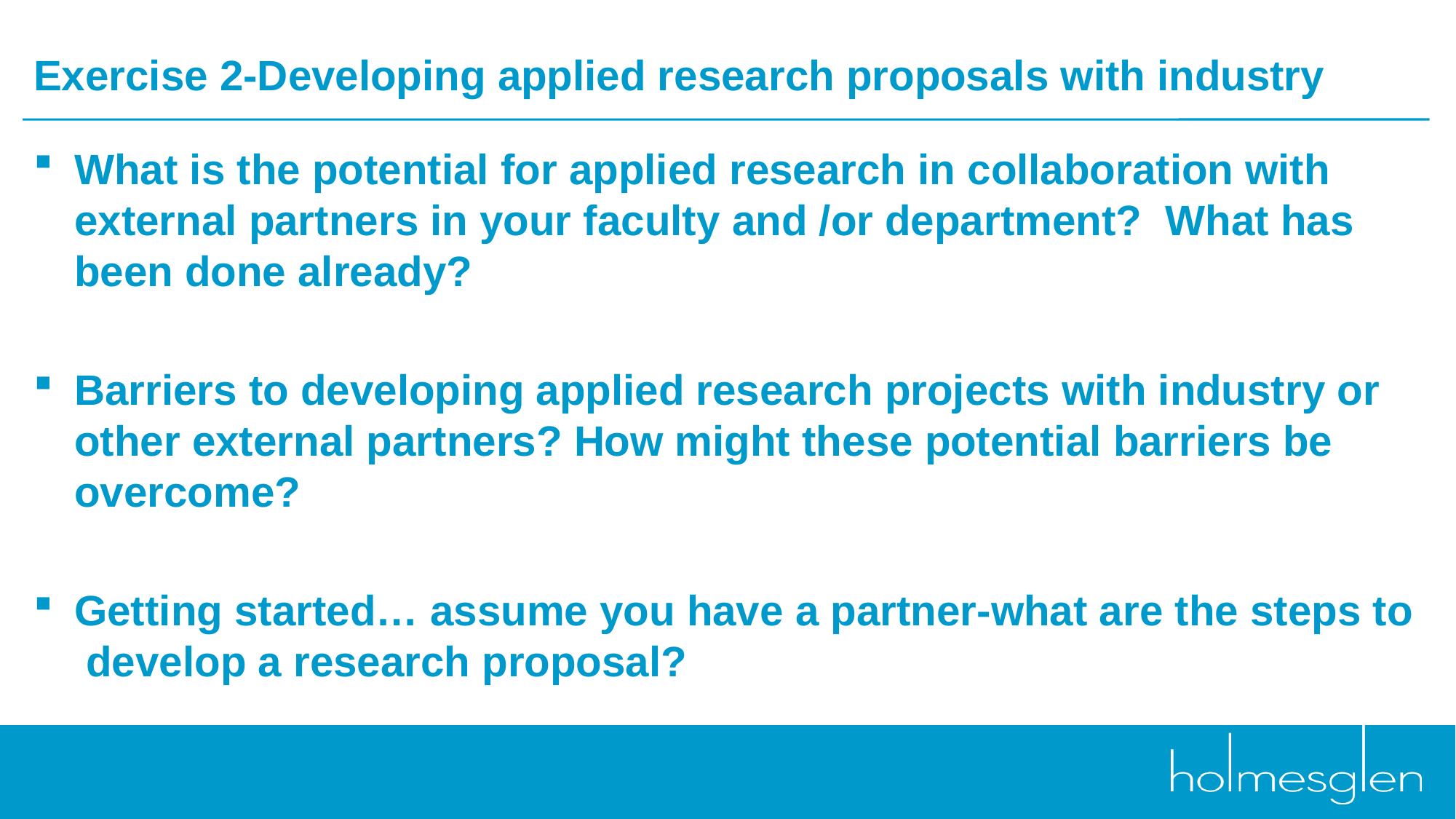

# Exercise 2-Developing applied research proposals with industry
What is the potential for applied research in collaboration with external partners in your faculty and /or department?  What has been done already?

Barriers to developing applied research projects with industry or other external partners? How might these potential barriers be overcome?

Getting started… assume you have a partner-what are the steps to  develop a research proposal?